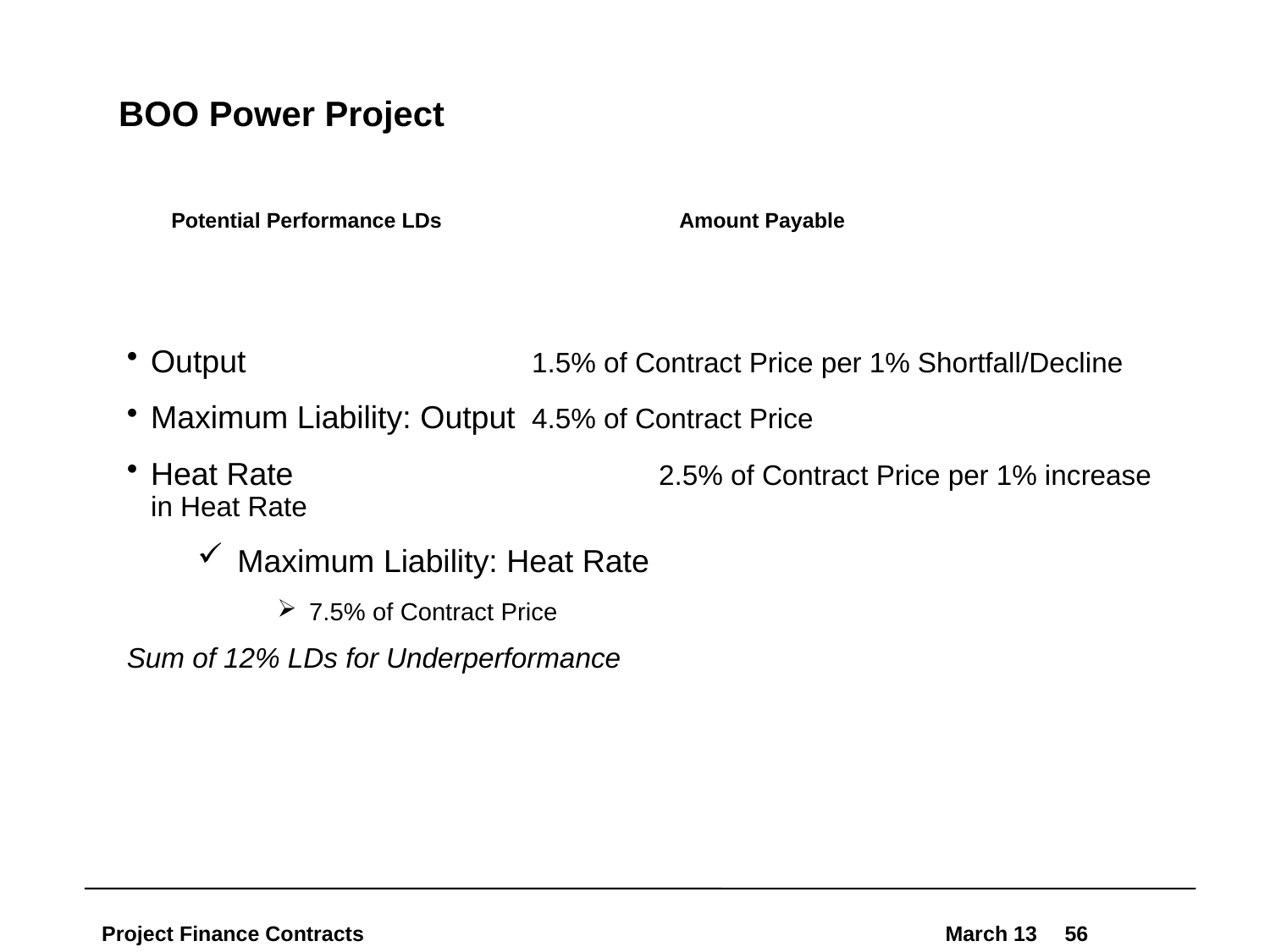

# BOO Power Project
Potential Performance LDs		Amount Payable

Output			1.5% of Contract Price per 1% Shortfall/Decline
Maximum Liability: Output	4.5% of Contract Price
Heat Rate			2.5% of Contract Price per 1% increase in Heat Rate
Maximum Liability: Heat Rate
7.5% of Contract Price
Sum of 12% LDs for Underperformance